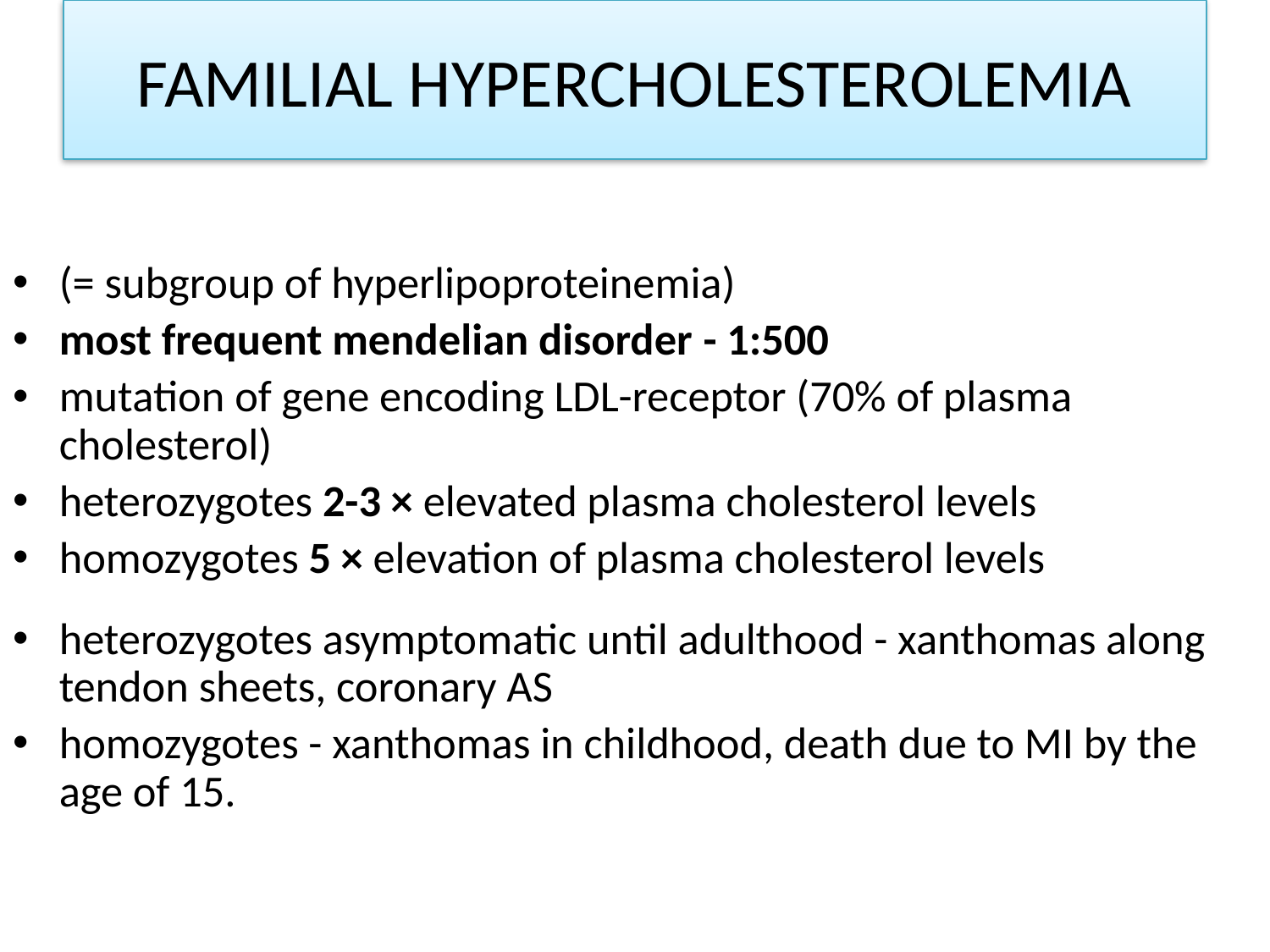

# Familial hypercholesterolemia
(= subgroup of hyperlipoproteinemia)
most frequent mendelian disorder - 1:500
mutation of gene encoding LDL-receptor (70% of plasma cholesterol)
heterozygotes 2-3 × elevated plasma cholesterol levels
homozygotes 5 × elevation of plasma cholesterol levels

heterozygotes asymptomatic until adulthood - xanthomas along tendon sheets, coronary AS
homozygotes - xanthomas in childhood, death due to MI by the age of 15.